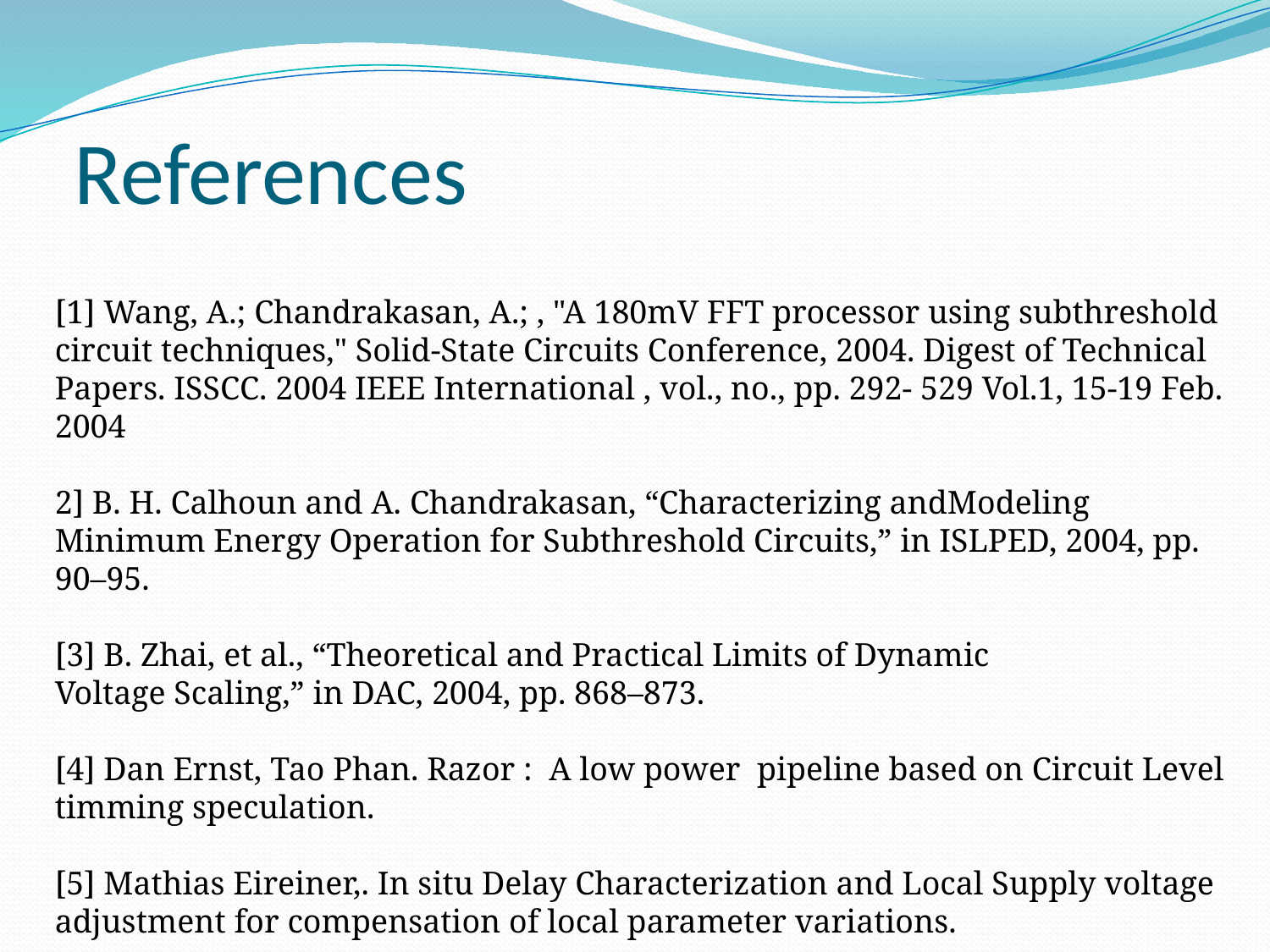

# References
[1] Wang, A.; Chandrakasan, A.; , "A 180mV FFT processor using subthreshold circuit techniques," Solid-State Circuits Conference, 2004. Digest of Technical Papers. ISSCC. 2004 IEEE International , vol., no., pp. 292- 529 Vol.1, 15-19 Feb. 2004

2] B. H. Calhoun and A. Chandrakasan, “Characterizing andModeling Minimum Energy Operation for Subthreshold Circuits,” in ISLPED, 2004, pp. 90–95.

[3] B. Zhai, et al., “Theoretical and Practical Limits of Dynamic
Voltage Scaling,” in DAC, 2004, pp. 868–873.

[4] Dan Ernst, Tao Phan. Razor :  A low power  pipeline based on Circuit Level timming speculation.

[5] Mathias Eireiner,. In situ Delay Characterization and Local Supply voltage adjustment for compensation of local parameter variations.